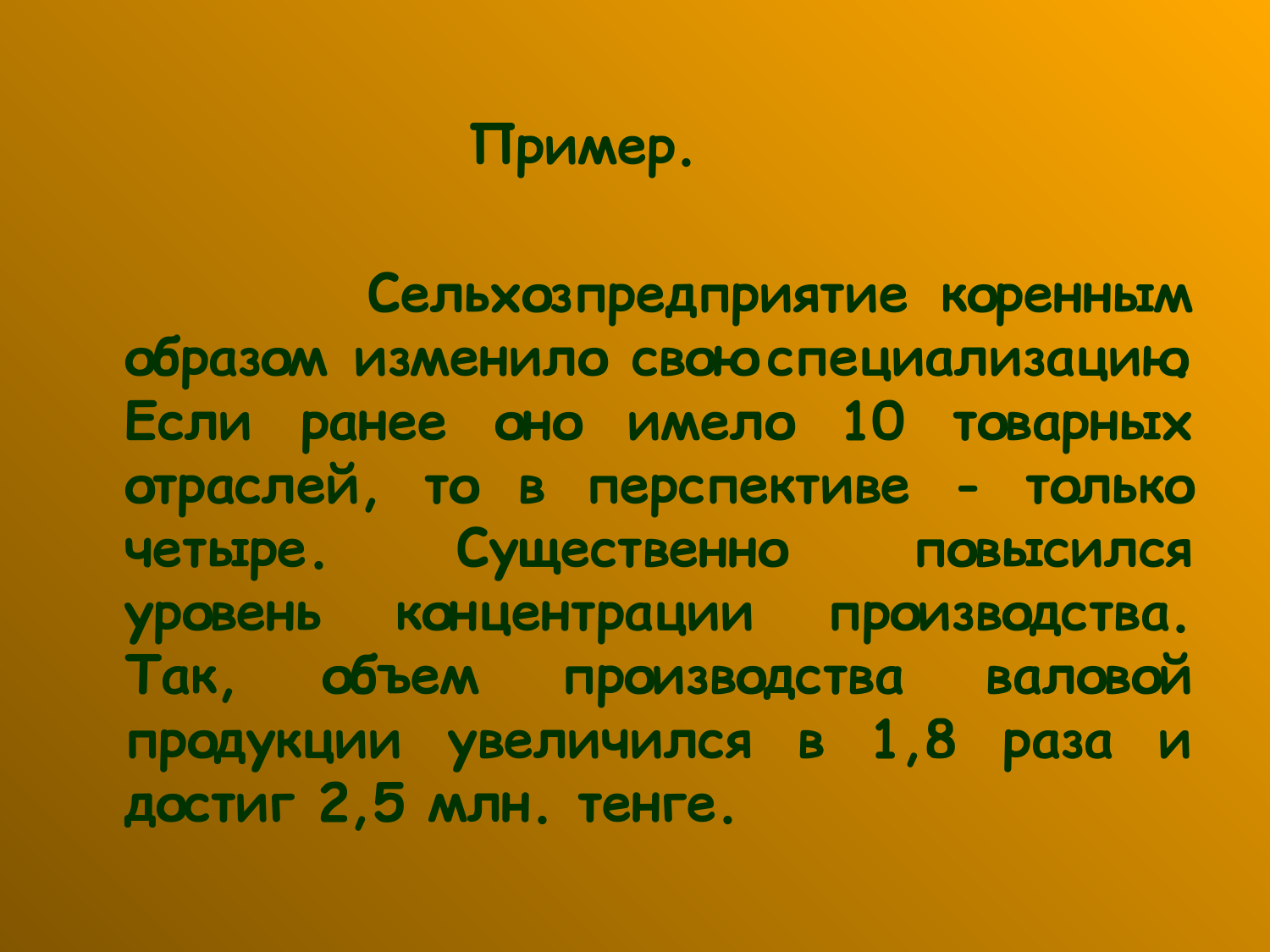

Пример.

         Сельхозпредприятие коренным образом изменило свою специализацию. Если ранее оно имело 10 товарных отраслей, то в перспективе - только четыре. Существенно повысился уровень концентрации производства. Так, объем производства валовой продукции увеличился в 1,8 раза и достиг 2,5 млн. тенге.